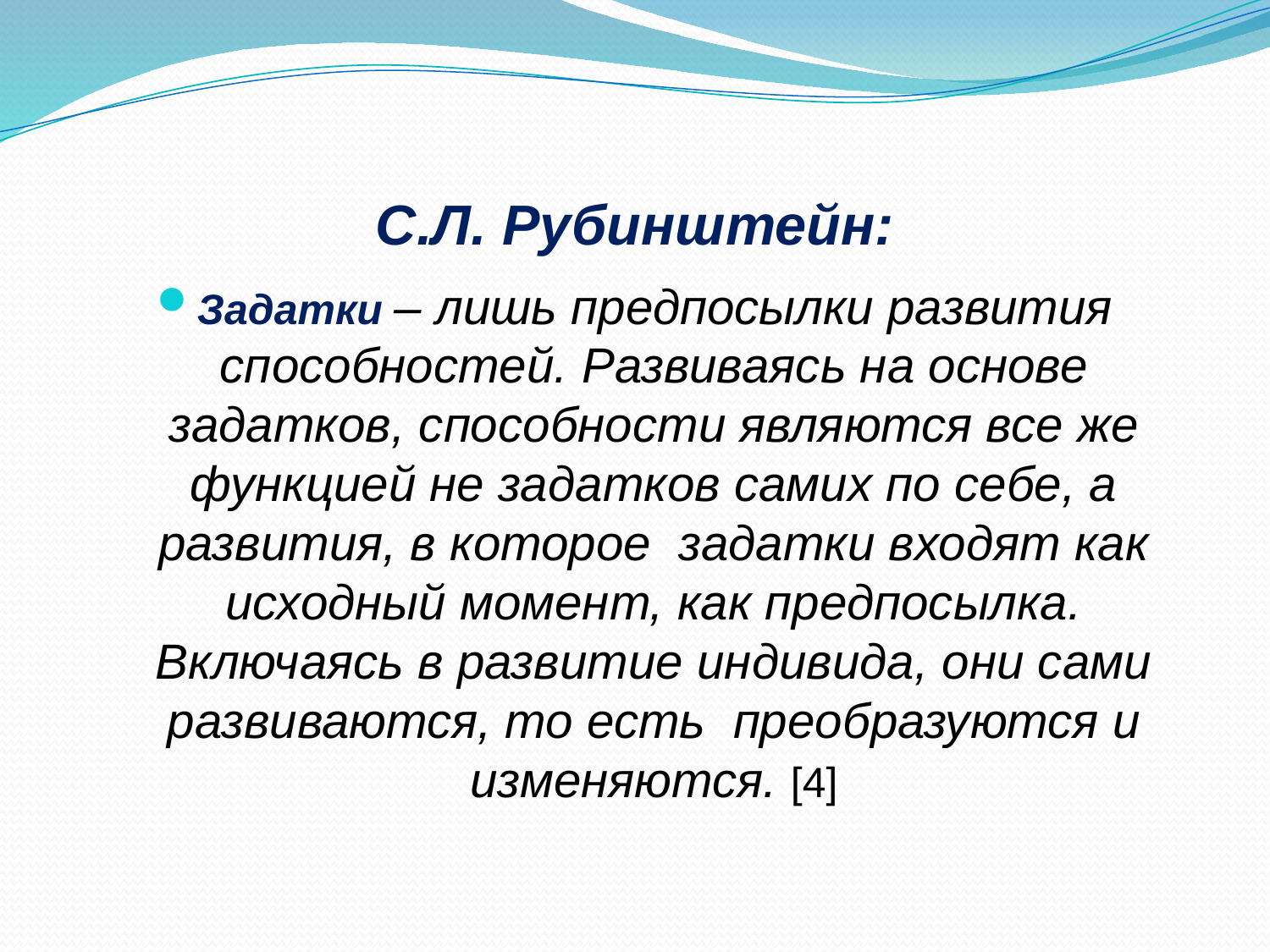

С.Л. Рубинштейн:
Задатки – лишь предпосылки развития способностей. Развиваясь на основе задатков, способности являются все же функцией не задатков самих по себе, а развития, в которое  задатки входят как исходный момент, как предпосылка. Включаясь в развитие индивида, они сами развиваются, то есть  преобразуются и изменяются. [4]